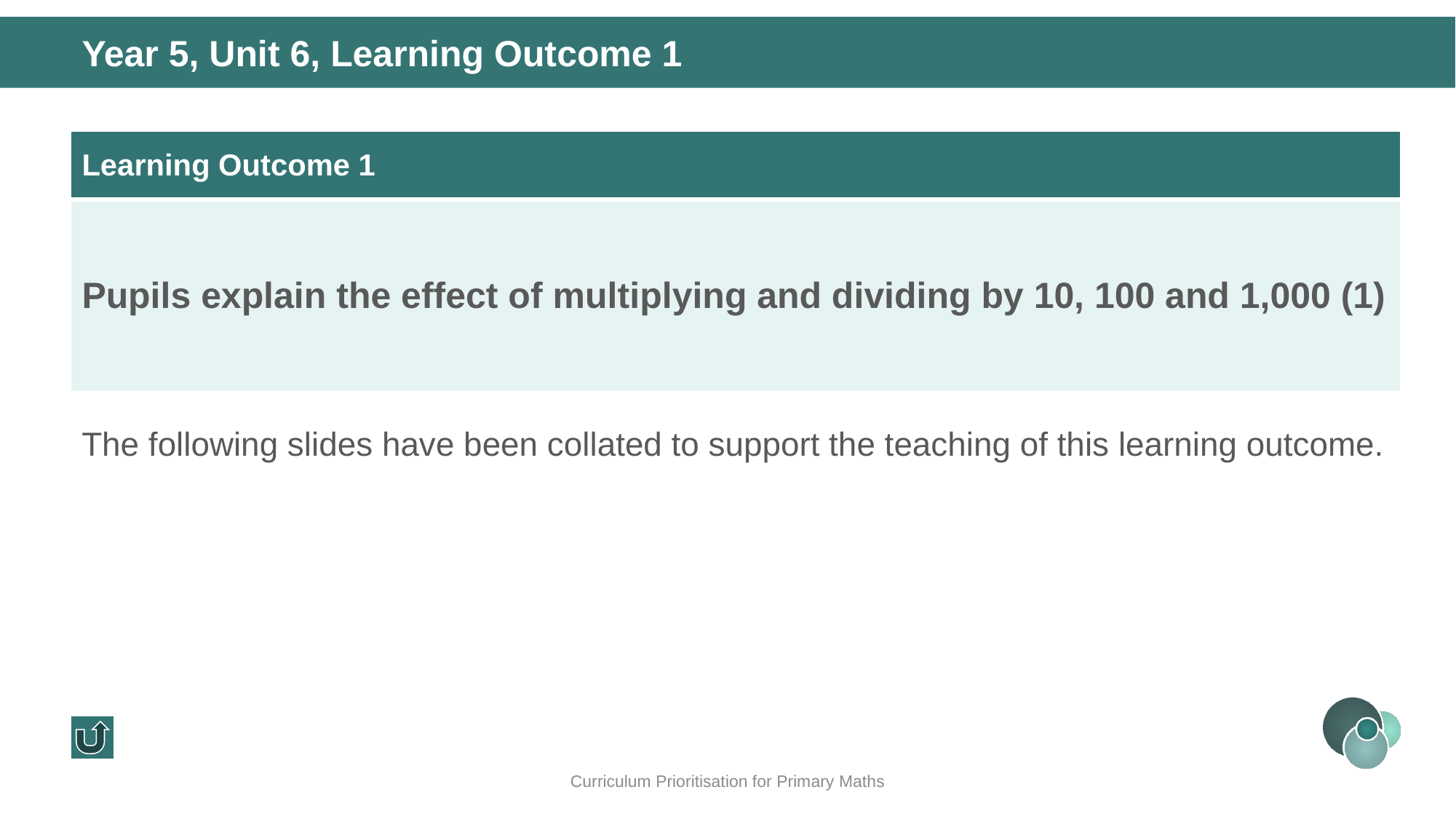

Year 5, Unit 6, Learning Outcome 1
| Learning Outcome 1 |
| --- |
| Pupils explain the effect of multiplying and dividing by 10, 100 and 1,000 (1) |
The following slides have been collated to support the teaching of this learning outcome.

Curriculum Prioritisation for Primary Maths